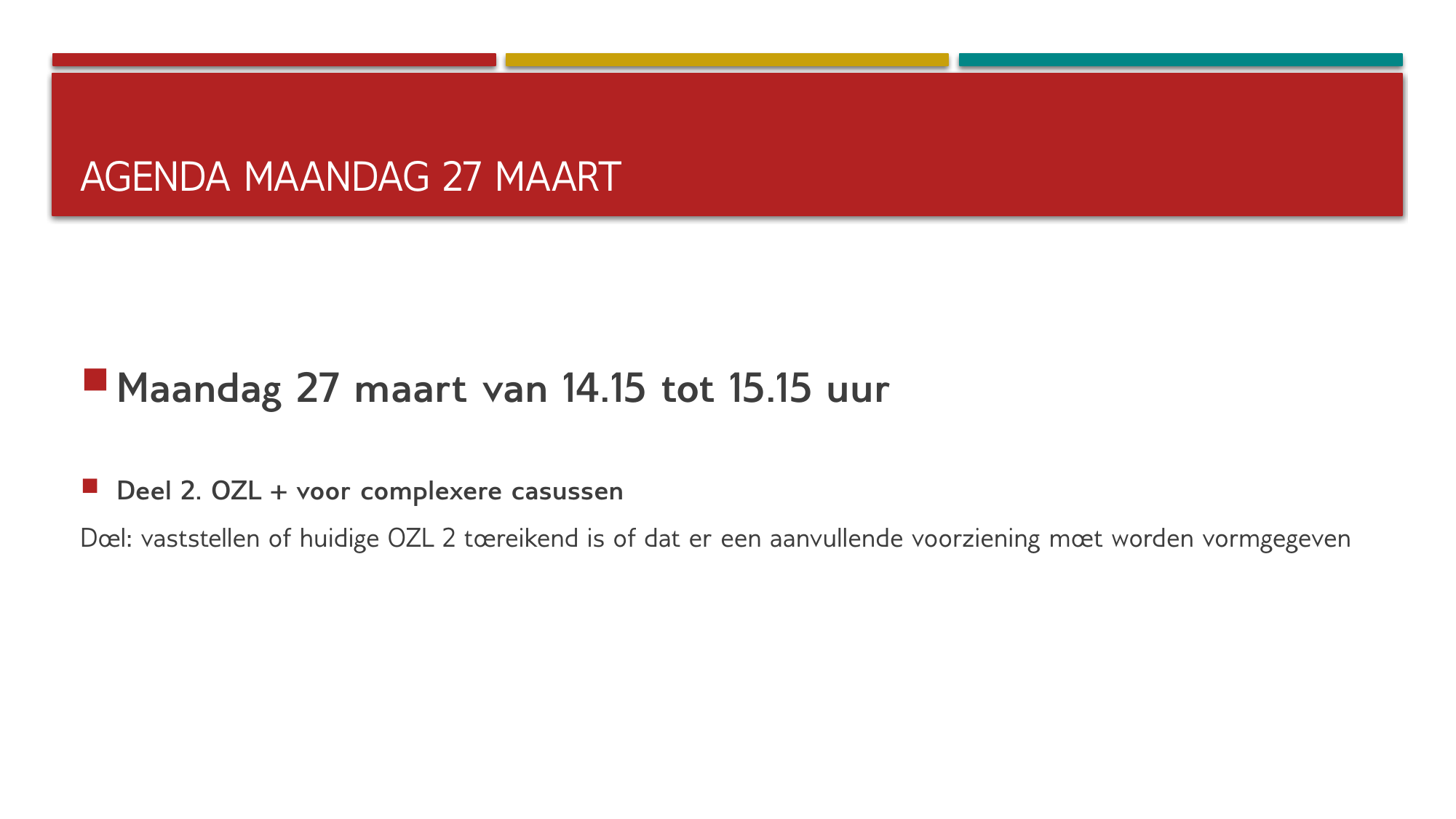

# Agenda maandag 27 maart
Maandag 27 maart van 14.15 tot 15.15 uur

Deel 2. OZL + voor complexere casussen
Doel: vaststellen of huidige OZL 2 toereikend is of dat er een aanvullende voorziening moet worden vormgegeven